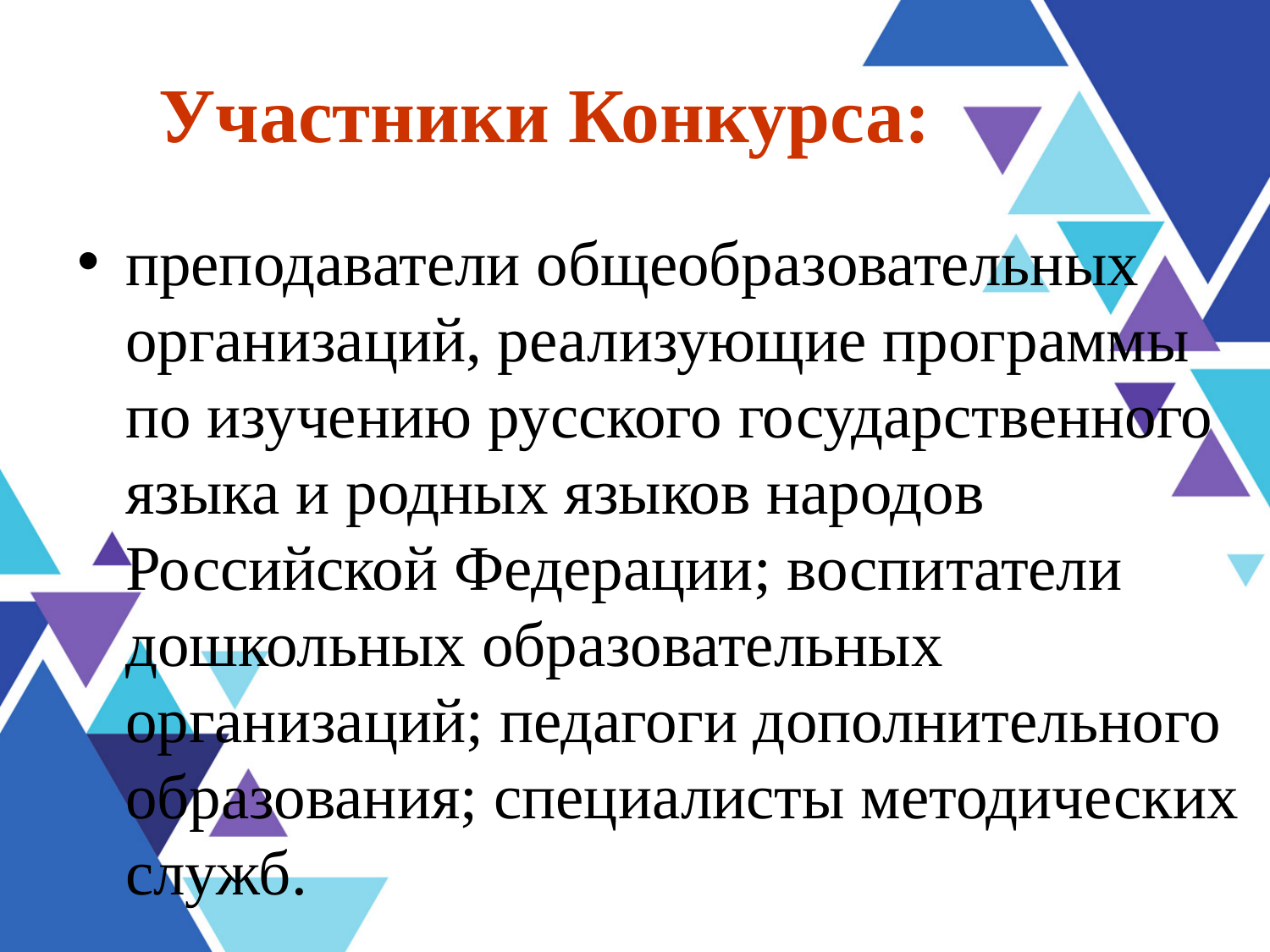

Участники Конкурса:
преподаватели общеобразовательных организаций, реализующие программы по изучению русского государственного языка и родных языков народов Российской Федерации; воспитатели дошкольных образовательных организаций; педагоги дополнительного образования; специалисты методических служб.